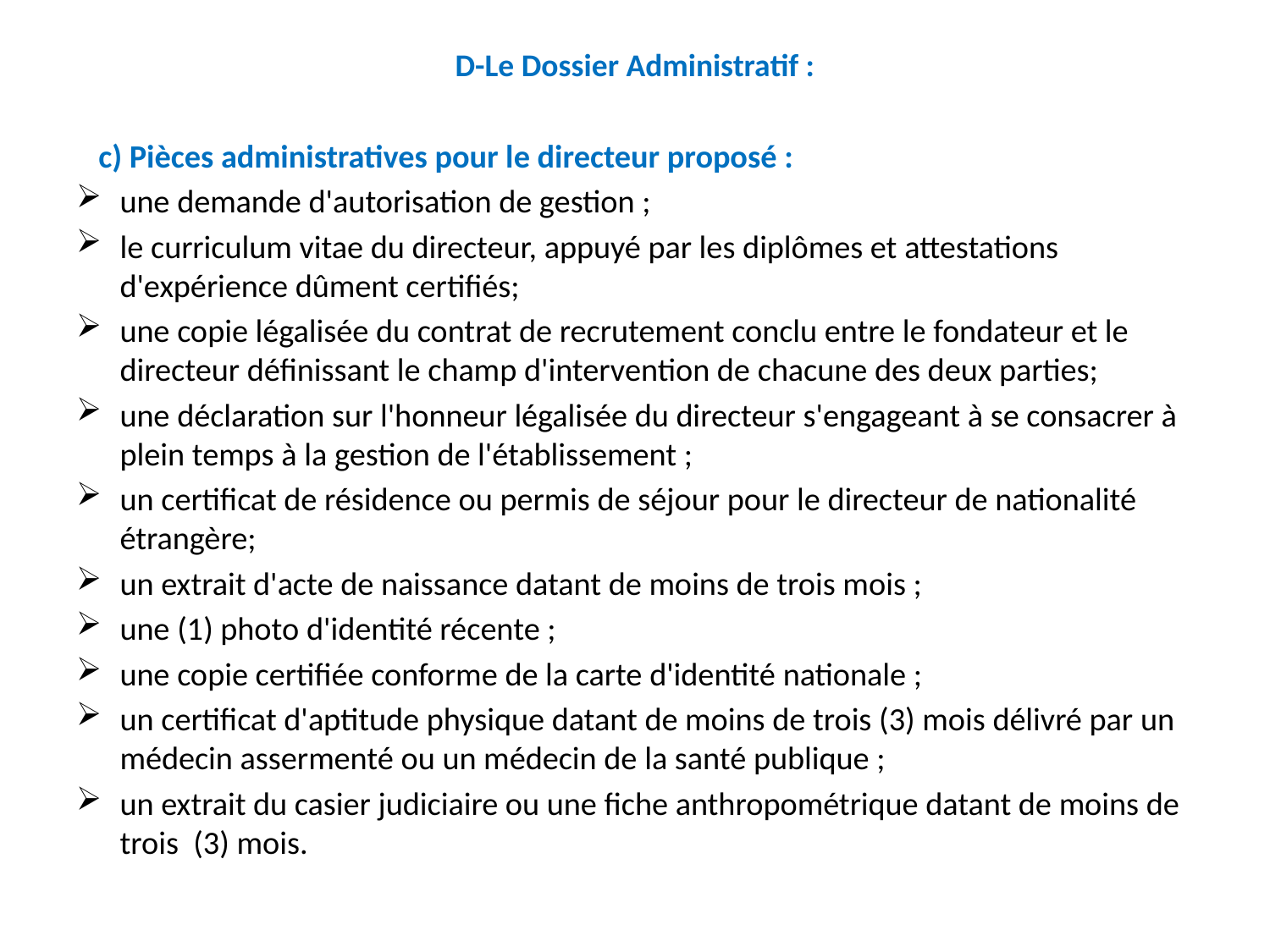

# D-Le Dossier Administratif :
   c) Pièces administratives pour le directeur proposé :
une demande d'autorisation de gestion ;
le curriculum vitae du directeur, appuyé par les diplômes et attestations d'expérience dûment certifiés;
une copie légalisée du contrat de recrutement conclu entre le fondateur et le directeur définissant le champ d'intervention de chacune des deux parties;
une déclaration sur l'honneur légalisée du directeur s'engageant à se consacrer à plein temps à la gestion de l'établissement ;
un certificat de résidence ou permis de séjour pour le directeur de nationalité étrangère;
un extrait d'acte de naissance datant de moins de trois mois ;
une (1) photo d'identité récente ;
une copie certifiée conforme de la carte d'identité nationale ;
un certificat d'aptitude physique datant de moins de trois (3) mois délivré par un médecin assermenté ou un médecin de la santé publique ;
un extrait du casier judiciaire ou une fiche anthropométrique datant de moins de trois  (3) mois.